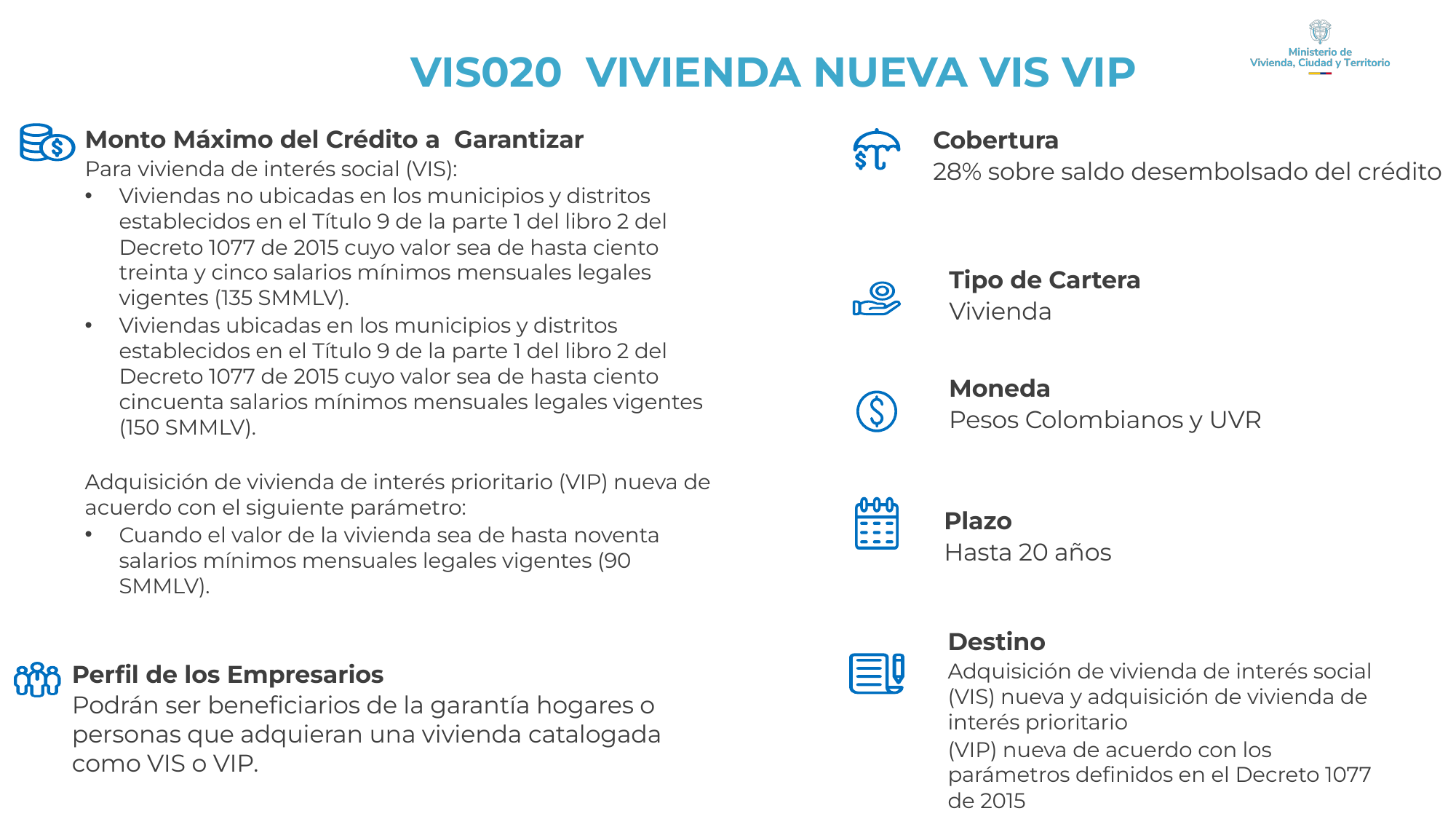

VIS020  VIVIENDA NUEVA VIS VIP
Monto Máximo del Crédito a  Garantizar
Para vivienda de interés social (VIS):
Viviendas no ubicadas en los municipios y distritos establecidos en el Título 9 de la parte 1 del libro 2 del Decreto 1077 de 2015 cuyo valor sea de hasta ciento treinta y cinco salarios mínimos mensuales legales vigentes (135 SMMLV).
Viviendas ubicadas en los municipios y distritos establecidos en el Título 9 de la parte 1 del libro 2 del Decreto 1077 de 2015 cuyo valor sea de hasta ciento cincuenta salarios mínimos mensuales legales vigentes (150 SMMLV).

Adquisición de vivienda de interés prioritario (VIP) nueva de acuerdo con el siguiente parámetro:
Cuando el valor de la vivienda sea de hasta noventa salarios mínimos mensuales legales vigentes (90 SMMLV).
Cobertura
28% sobre saldo desembolsado del crédito

Tipo de Cartera
Vivienda

Moneda
Pesos Colombianos y UVR

Plazo
Hasta 20 años

Destino
Adquisición de vivienda de interés social (VIS) nueva y adquisición de vivienda de interés prioritario
(VIP) nueva de acuerdo con los parámetros definidos en el Decreto 1077 de 2015
Perfil de los Empresarios
Podrán ser beneficiarios de la garantía hogares o personas que adquieran una vivienda catalogada como VIS o VIP.